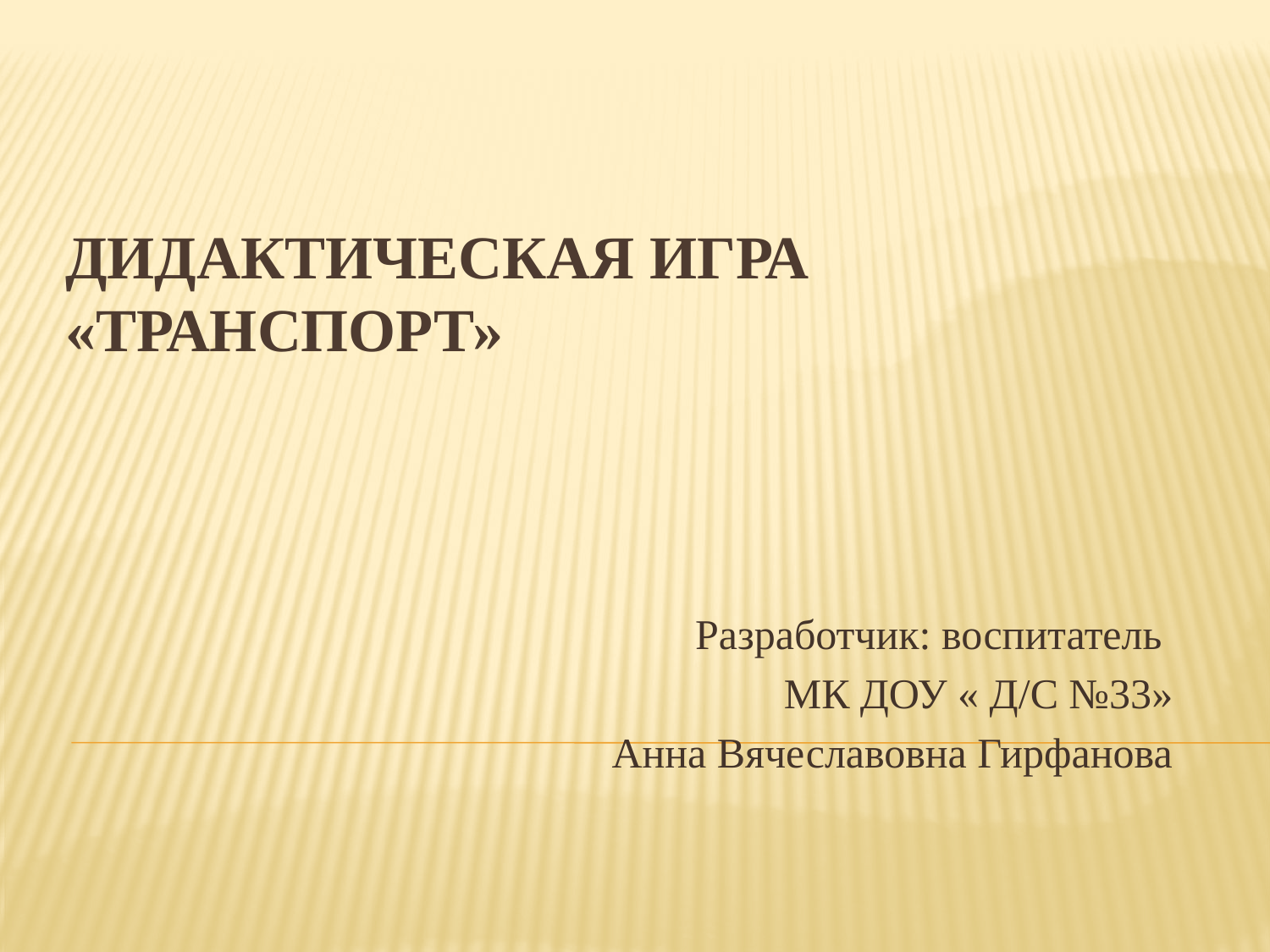

# Дидактическая игра «Транспорт»
Разработчик: воспитатель
МК ДОУ « Д/С №33»
Анна Вячеславовна Гирфанова